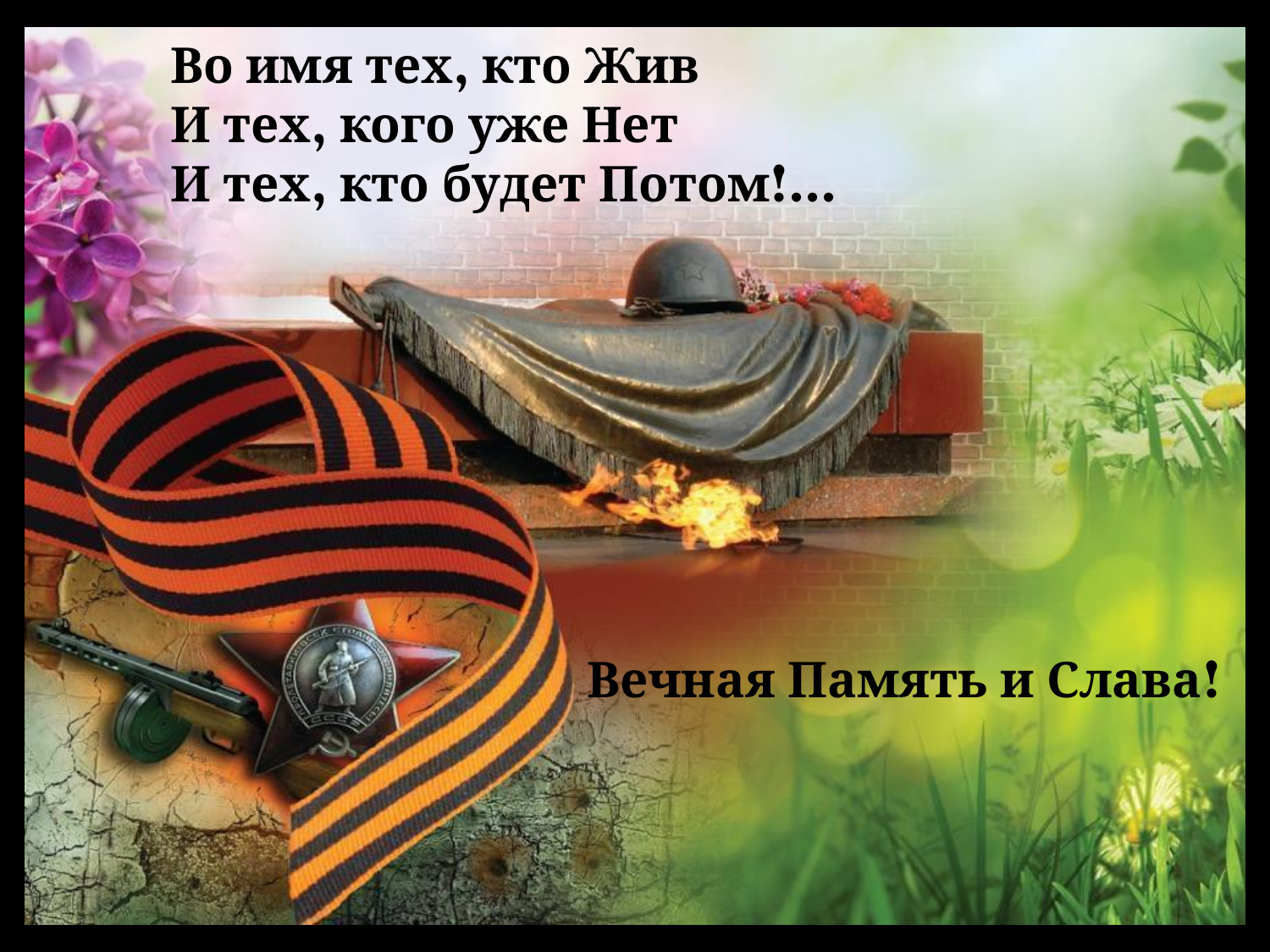

Во имя тех, кто Жив
И тех, кого уже Нет
И тех, кто будет Потом!...
Вечная Память и Слава!